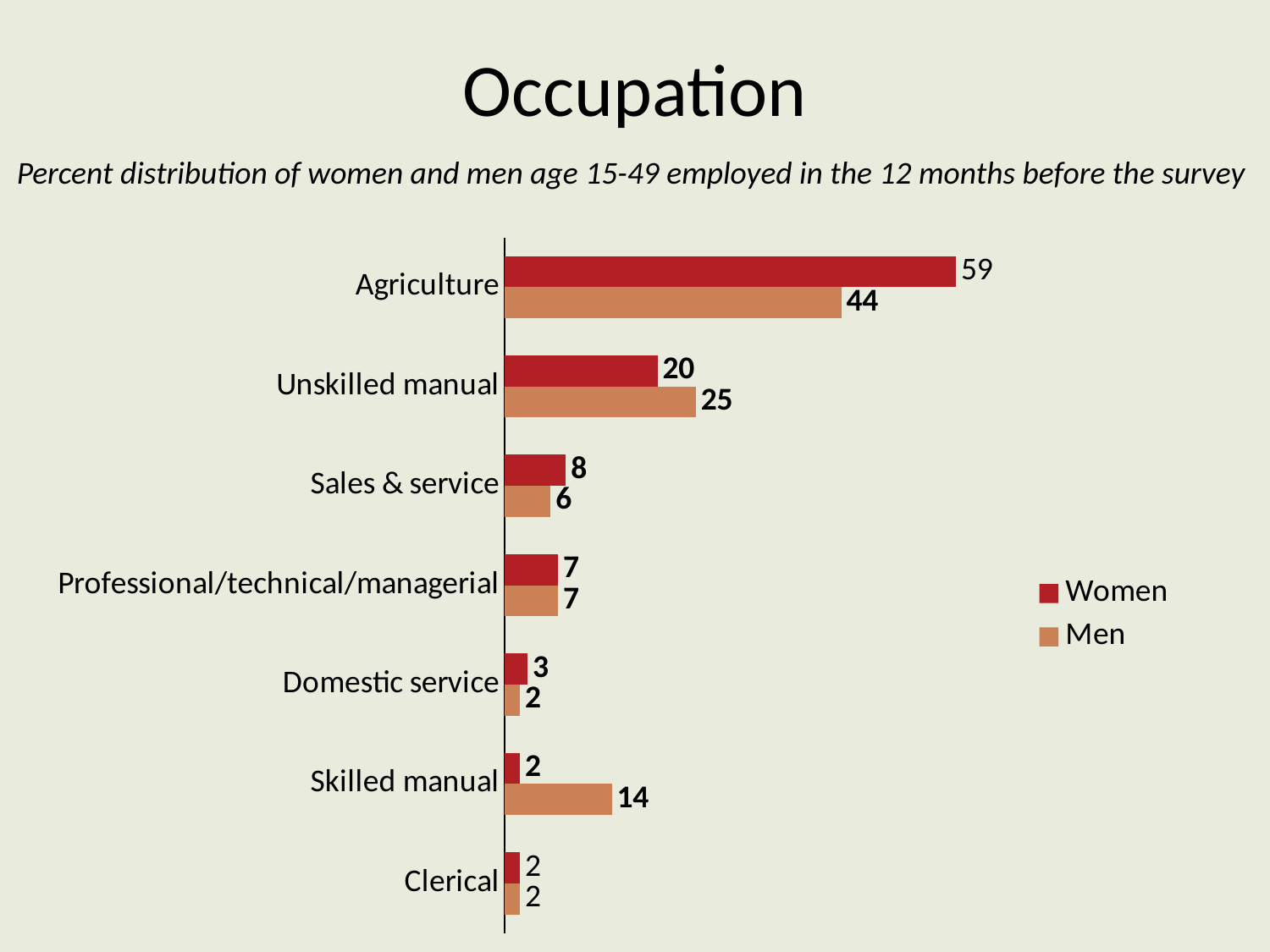

# Occupation
Percent distribution of women and men age 15-49 employed in the 12 months before the survey

### Chart

| Category | Men | Women |
|---|---|---|
| Clerical | 2.0 | 2.0 |
| Skilled manual | 14.0 | 2.0 |
| Domestic service | 2.0 | 3.0 |
| Professional/technical/managerial | 7.0 | 7.0 |
| Sales & service | 6.0 | 8.0 |
| Unskilled manual | 25.0 | 20.0 |
| Agriculture | 44.0 | 59.0 |